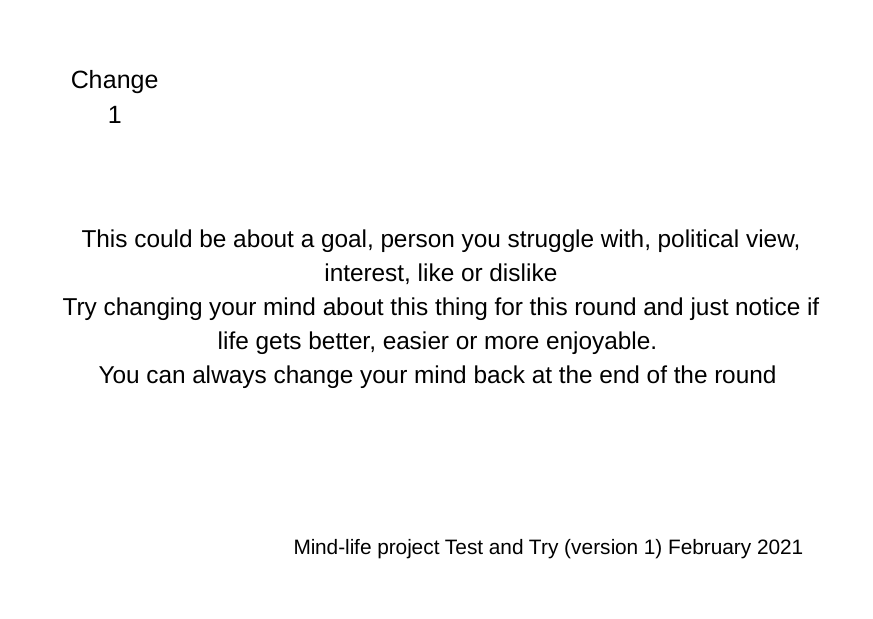

Change 1
This could be about a goal, person you struggle with, political view, interest, like or dislike
Try changing your mind about this thing for this round and just notice if life gets better, easier or more enjoyable.
You can always change your mind back at the end of the round
Mind-life project Test and Try (version 1) February 2021